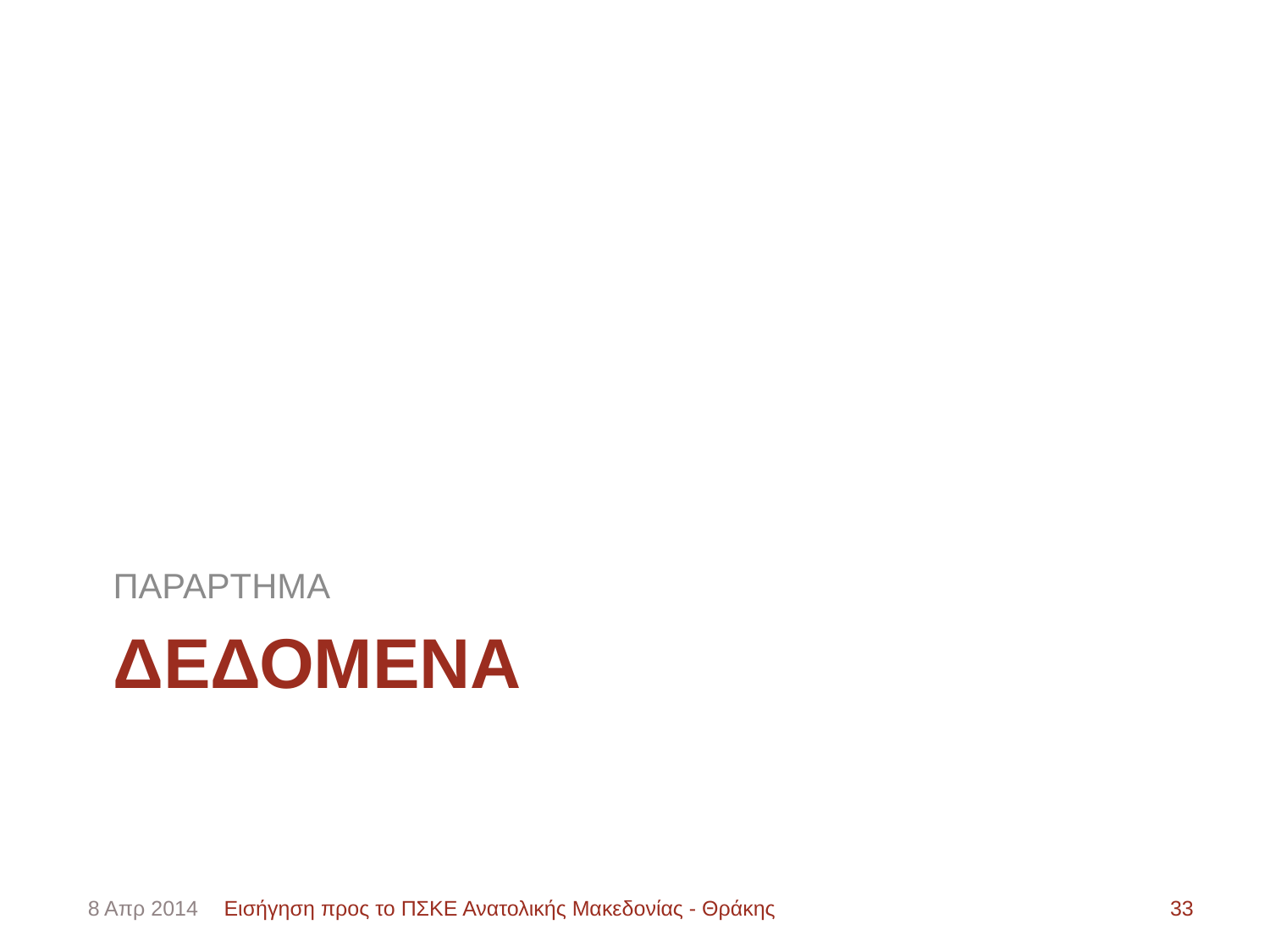

ΠΑΡΑΡΤΗΜΑ
# ΔΕΔΟΜΕΝΑ
8 Απρ 2014
Εισήγηση προς το ΠΣΚΕ Ανατολικής Μακεδονίας - Θράκης
33